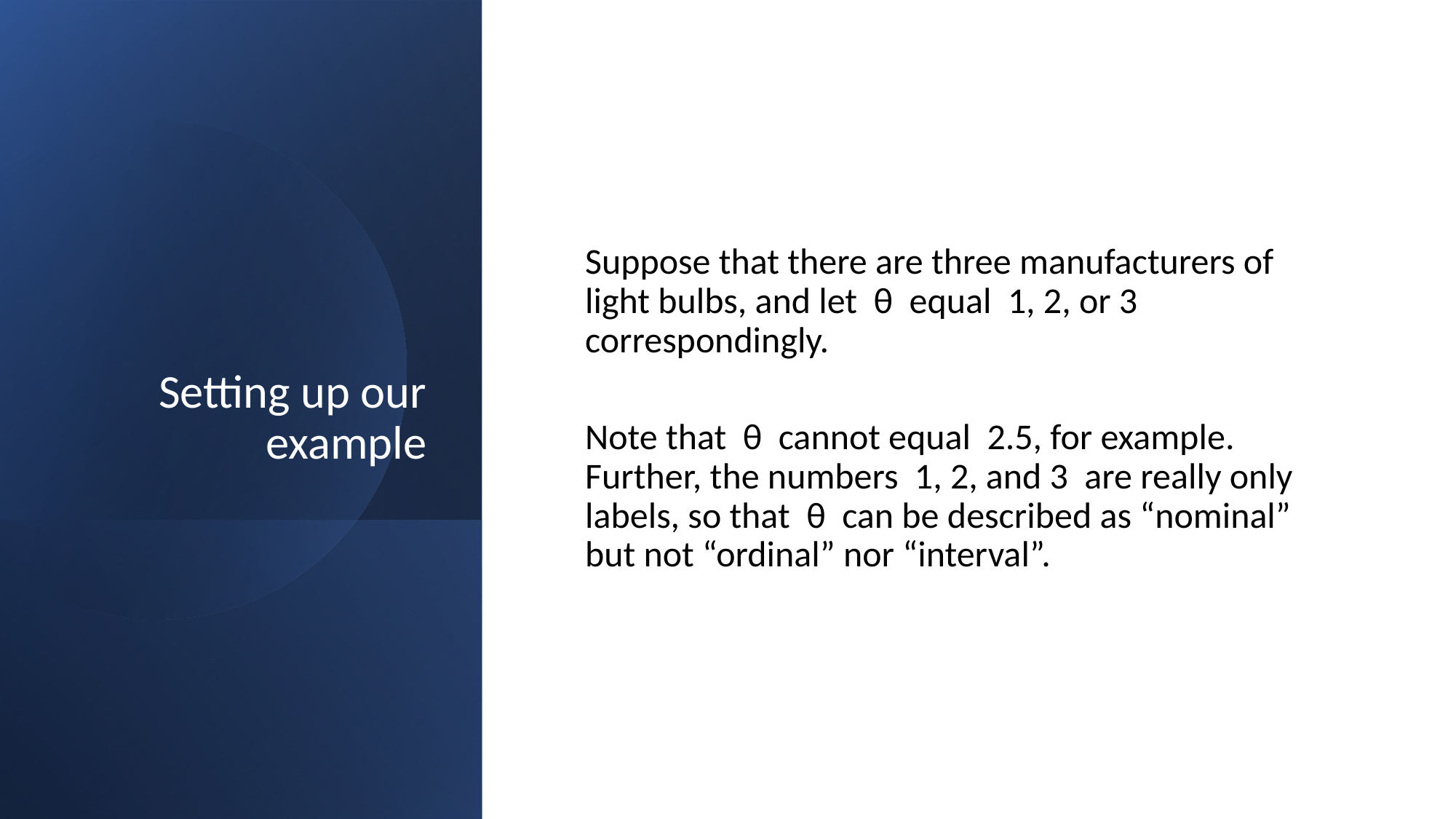

# Setting up our example
Suppose that there are three manufacturers of light bulbs, and let  θ  equal  1, 2, or 3  correspondingly.

Note that  θ  cannot equal  2.5, for example.  Further, the numbers  1, 2, and 3  are really only labels, so that  θ  can be described as “nominal” but not “ordinal” nor “interval”.